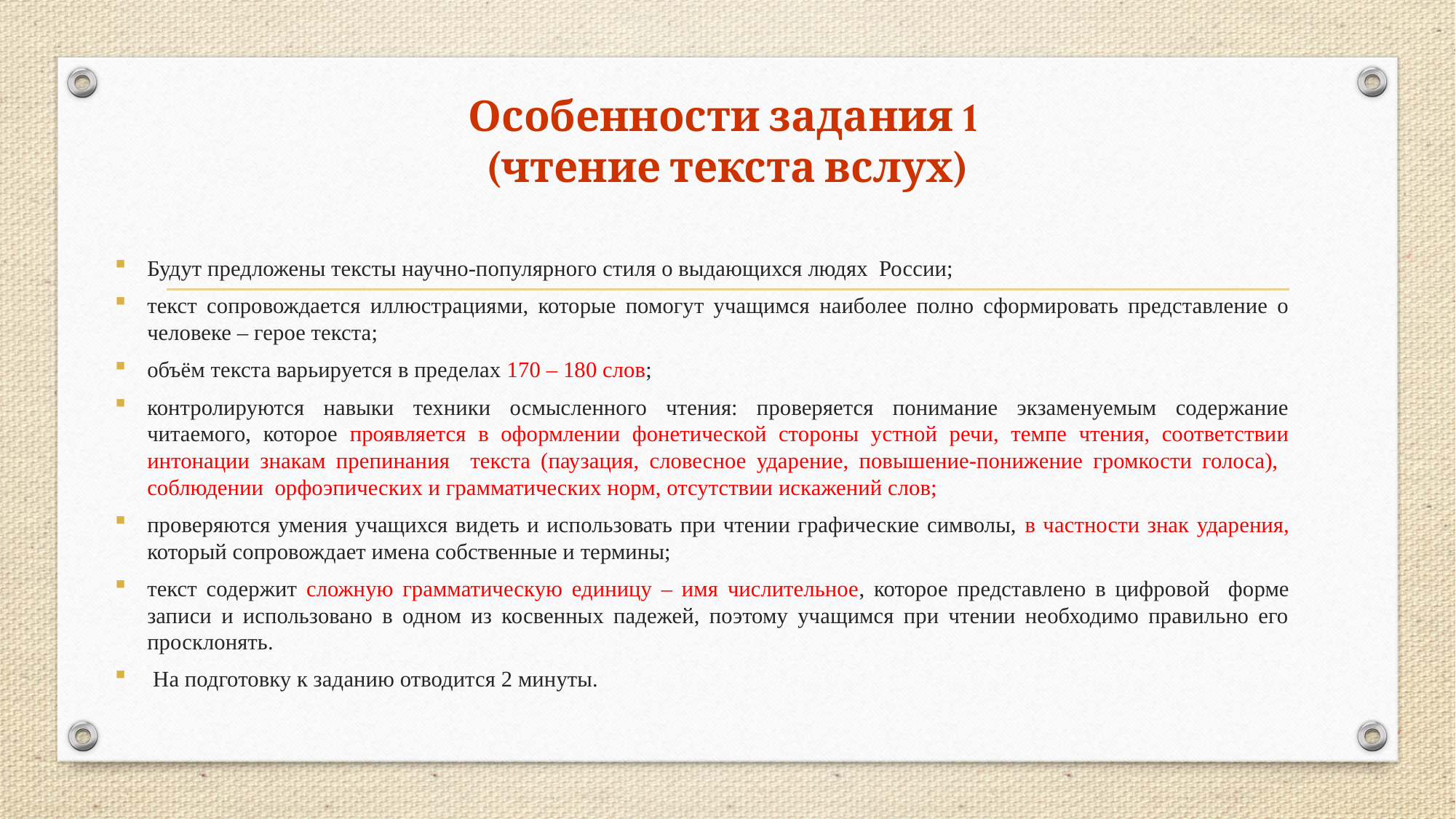

# Особенности задания 1 (чтение текста вслух)
Будут предложены тексты научно-популярного стиля о выдающихся людях  России;
текст сопровождается иллюстрациями, которые помогут учащимся наиболее полно сформировать представление о человеке – герое текста;
объём текста варьируется в пределах 170 – 180 слов;
контролируются навыки техники осмысленного чтения: проверяется понимание экзаменуемым содержание читаемого, которое проявляется в оформлении фонетической стороны устной речи, темпе чтения, соответствии интонации знакам препинания  текста (паузация, словесное ударение, повышение-понижение громкости голоса),  соблюдении  орфоэпических и грамматических норм, отсутствии искажений слов;
проверяются умения учащихся видеть и использовать при чтении графические символы, в частности знак ударения, который сопровождает имена собственные и термины;
текст содержит сложную грамматическую единицу – имя числительное, которое представлено в цифровой  форме записи и использовано в одном из косвенных падежей, поэтому учащимся при чтении необходимо правильно его просклонять.
 На подготовку к заданию отводится 2 минуты.